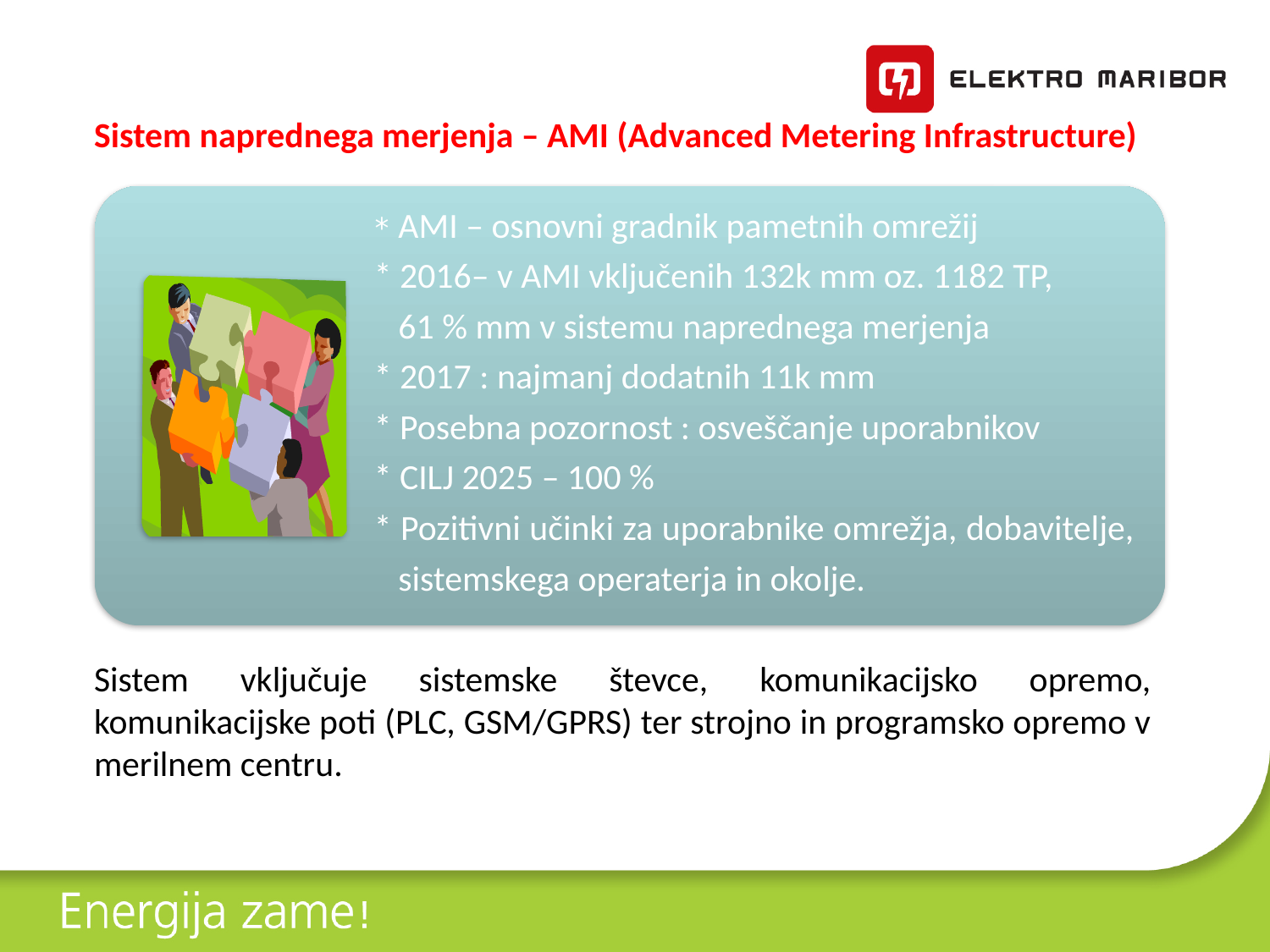

Sistem naprednega merjenja – AMI (Advanced Metering Infrastructure)
* AMI – osnovni gradnik pametnih omrežij
* 2016– v AMI vključenih 132k mm oz. 1182 TP,
   61 % mm v sistemu naprednega merjenja
* 2017 : najmanj dodatnih 11k mm
* Posebna pozornost : osveščanje uporabnikov
* CILJ 2025 – 100 %
* Pozitivni učinki za uporabnike omrežja, dobavitelje,
   sistemskega operaterja in okolje.

Sistem vključuje sistemske števce, komunikacijsko opremo, komunikacijske poti (PLC, GSM/GPRS) ter strojno in programsko opremo v merilnem centru.